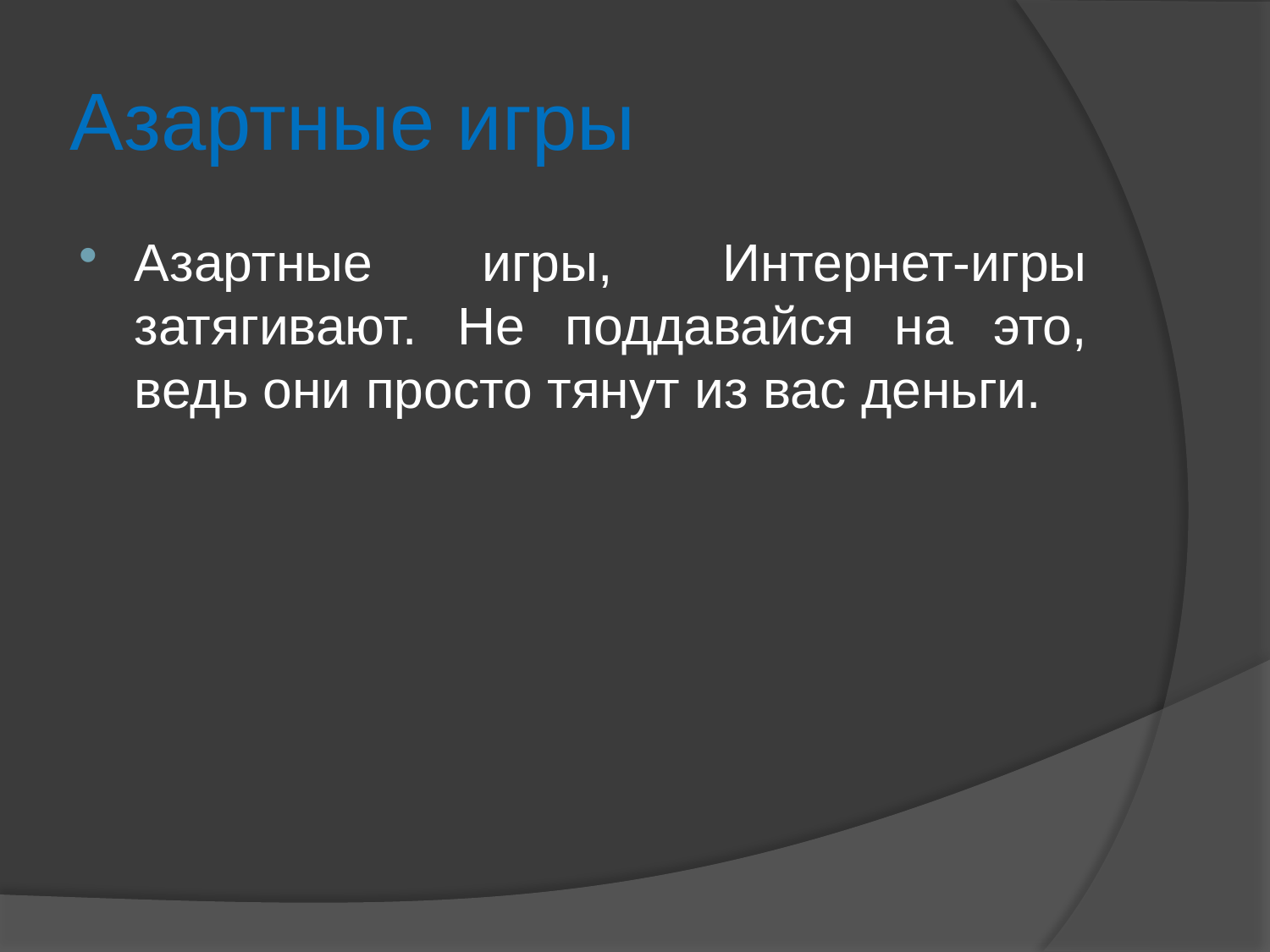

# Азартные игры
Азартные игры, Интернет-игры затягивают. Не поддавайся на это, ведь они просто тянут из вас деньги.